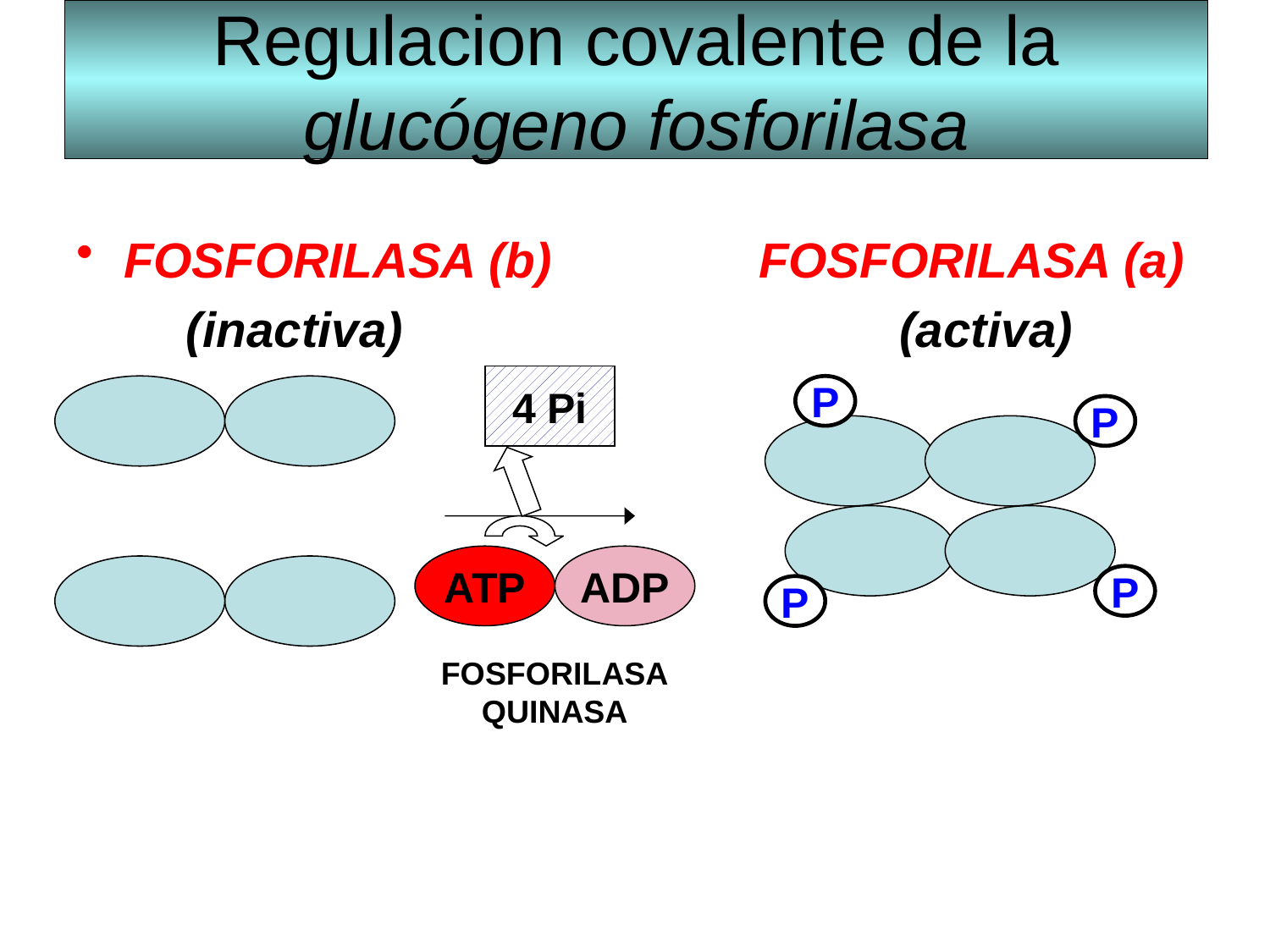

# Regulacion covalente de la glucógeno fosforilasa
FOSFORILASA (b)		FOSFORILASA (a)
        (inactiva)			  	 (activa)
4 Pi

P
P

ATP
ADP

P
P
FOSFORILASA
QUINASA